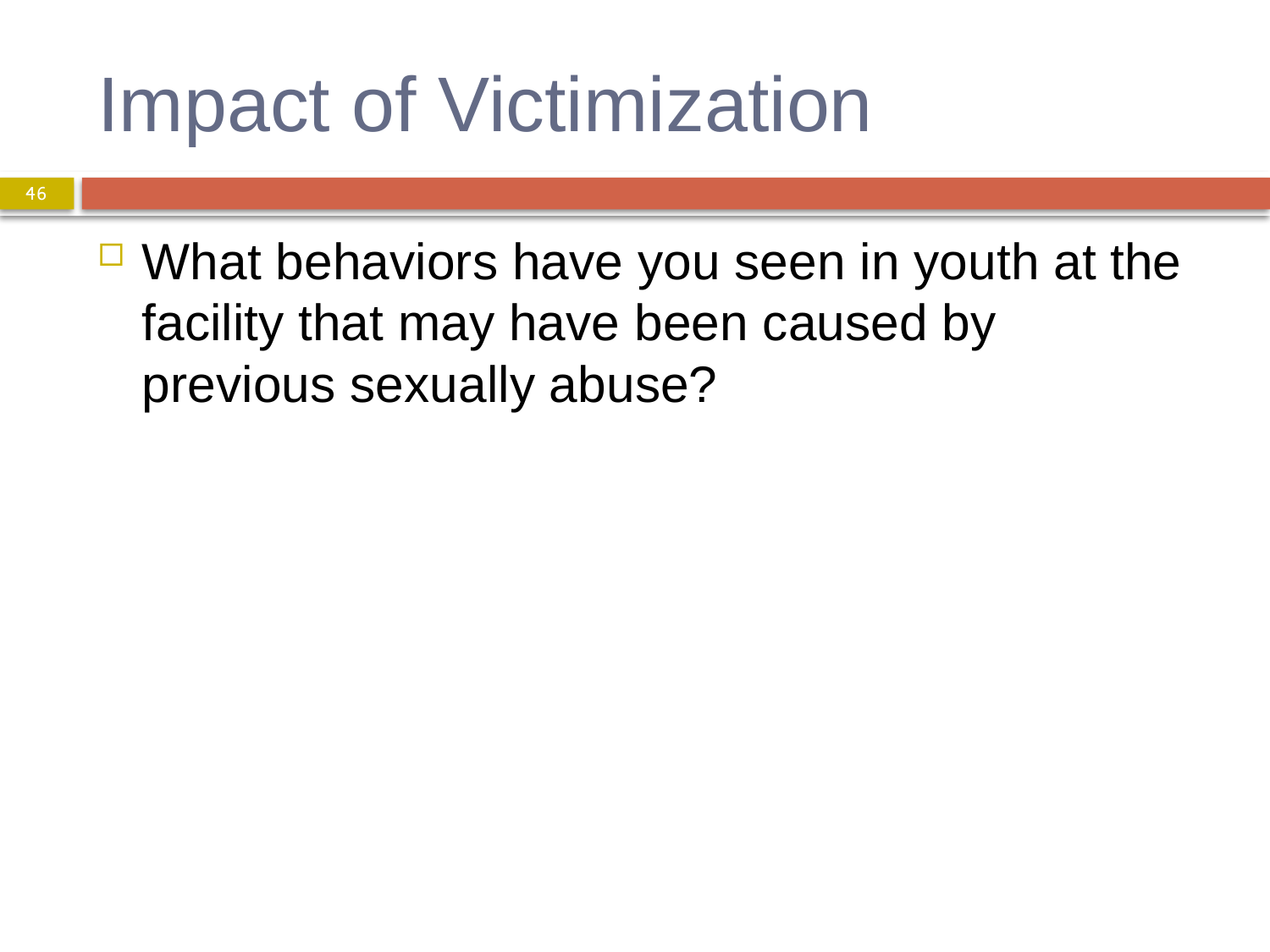

# Impact of Victimization
46
What behaviors have you seen in youth at the facility that may have been caused by previous sexually abuse?